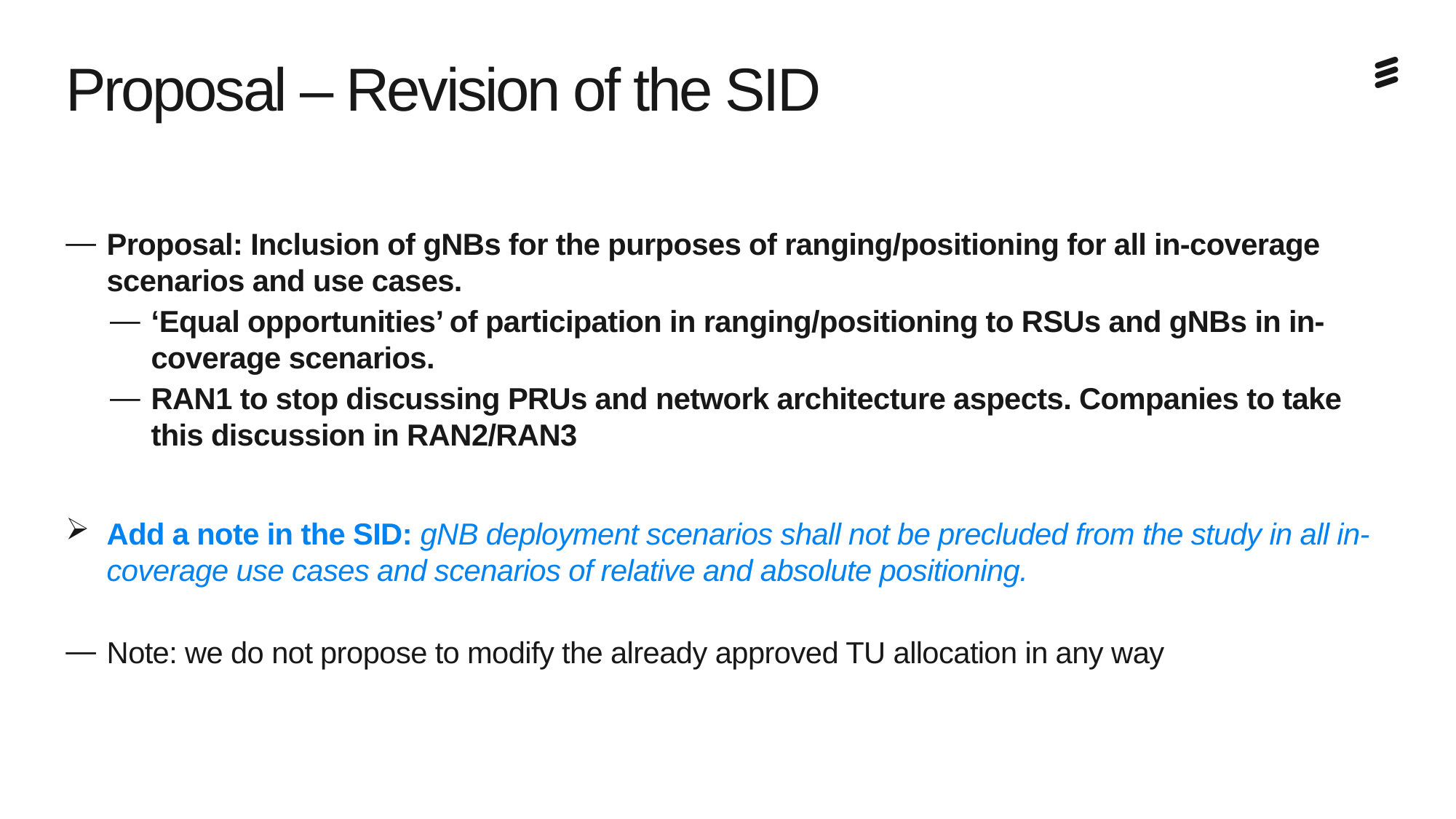

# Proposal – Revision of the SID
Proposal: Inclusion of gNBs for the purposes of ranging/positioning for all in-coverage scenarios and use cases.
‘Equal opportunities’ of participation in ranging/positioning to RSUs and gNBs in in-coverage scenarios.
RAN1 to stop discussing PRUs and network architecture aspects. Companies to take this discussion in RAN2/RAN3

Add a note in the SID: gNB deployment scenarios shall not be precluded from the study in all in-coverage use cases and scenarios of relative and absolute positioning.

Note: we do not propose to modify the already approved TU allocation in any way